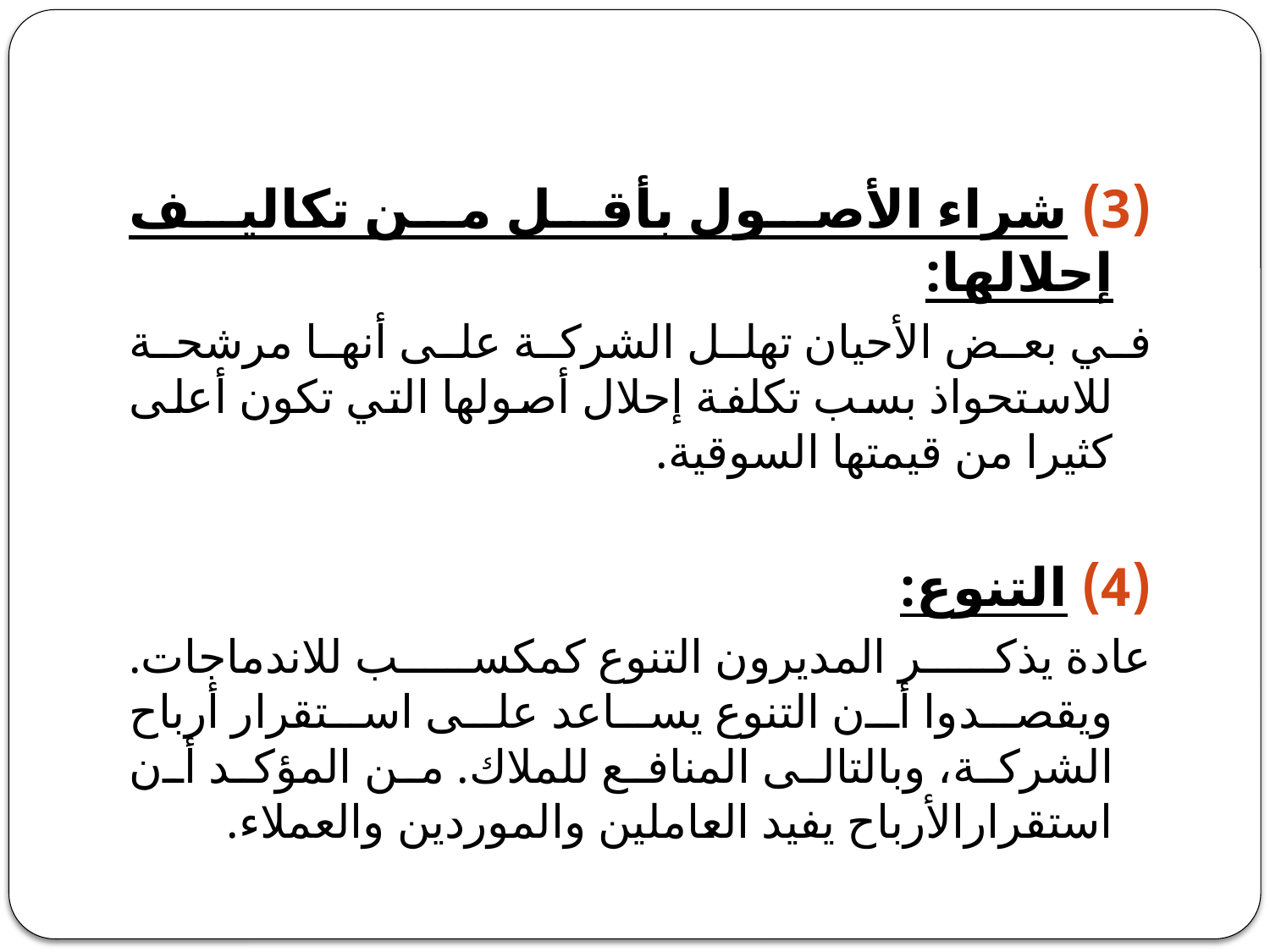

#
(3) شراء الأصول بأقل من تكاليف إحلالها:
في بعض الأحيان تهلل الشركة على أنها مرشحة للاستحواذ بسب تكلفة إحلال أصولها التي تكون أعلى كثيرا من قيمتها السوقية.

(4) التنوع:
عادة يذكر المديرون التنوع كمكسب للاندماجات. ويقصدوا أن التنوع يساعد على استقرار أرباح الشركة، وبالتالى المنافع للملاك. من المؤكد أن استقرارالأرباح يفيد العاملين والموردين والعملاء.